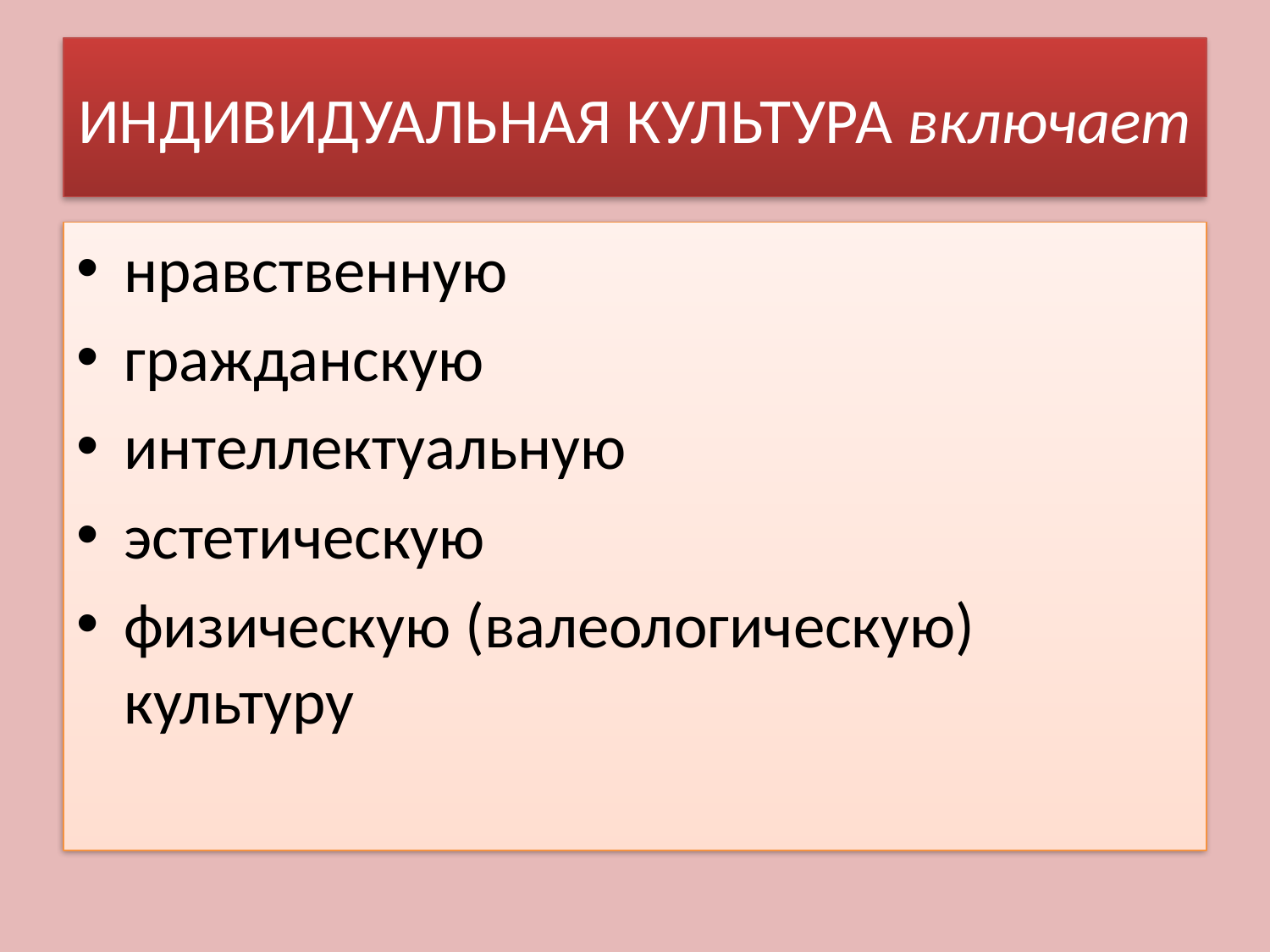

# ИНДИВИДУАЛЬНАЯ КУЛЬТУРА включает
нравственную
гражданскую
интеллектуальную
эстетическую
физическую (валеологическую) культуру